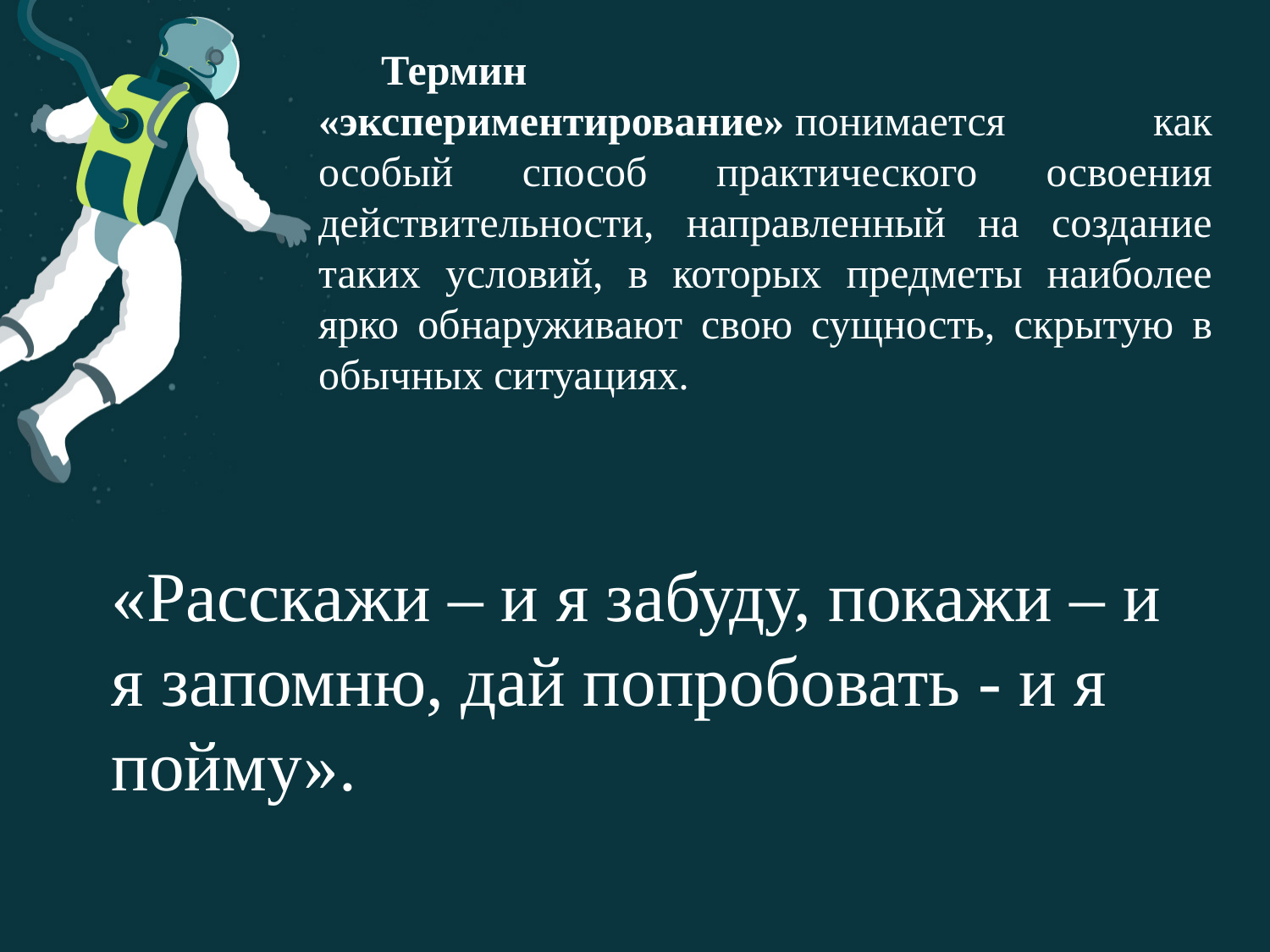

Термин «экспериментирование» понимается как особый способ практического освоения действительности, направленный на создание таких условий, в которых предметы наиболее ярко обнаруживают свою сущность, скрытую в обычных ситуациях.
«Расскажи – и я забуду, покажи – и я запомню, дай попробовать - и я пойму».